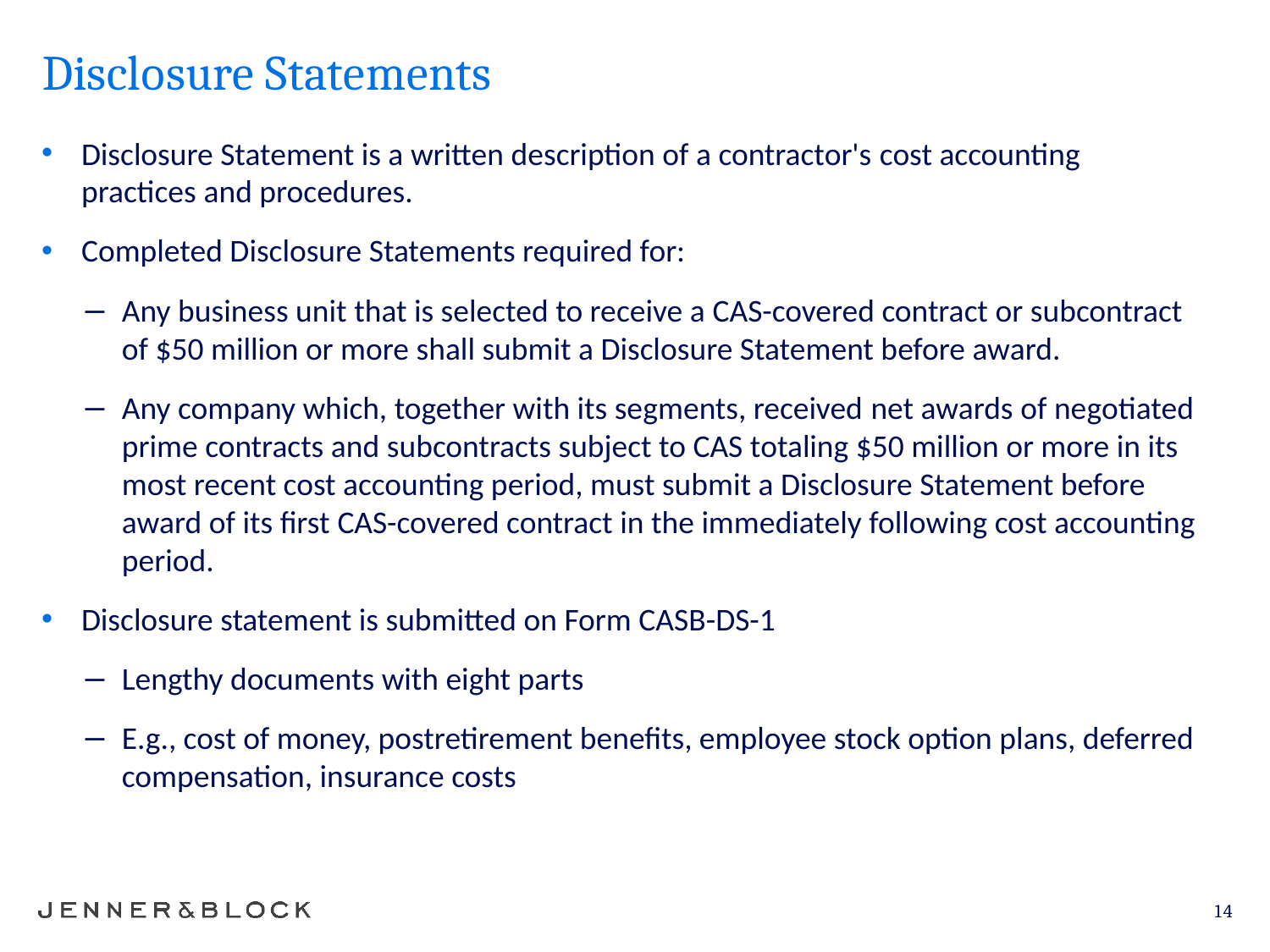

# Disclosure Statements
Disclosure Statement is a written description of a contractor's cost accounting practices and procedures.
Completed Disclosure Statements required for:
Any business unit that is selected to receive a CAS-covered contract or subcontract of $50 million or more shall submit a Disclosure Statement before award.
Any company which, together with its segments, received net awards of negotiated prime contracts and subcontracts subject to CAS totaling $50 million or more in its most recent cost accounting period, must submit a Disclosure Statement before award of its first CAS-covered contract in the immediately following cost accounting period.
Disclosure statement is submitted on Form CASB-DS-1
Lengthy documents with eight parts
E.g., cost of money, postretirement benefits, employee stock option plans, deferred compensation, insurance costs